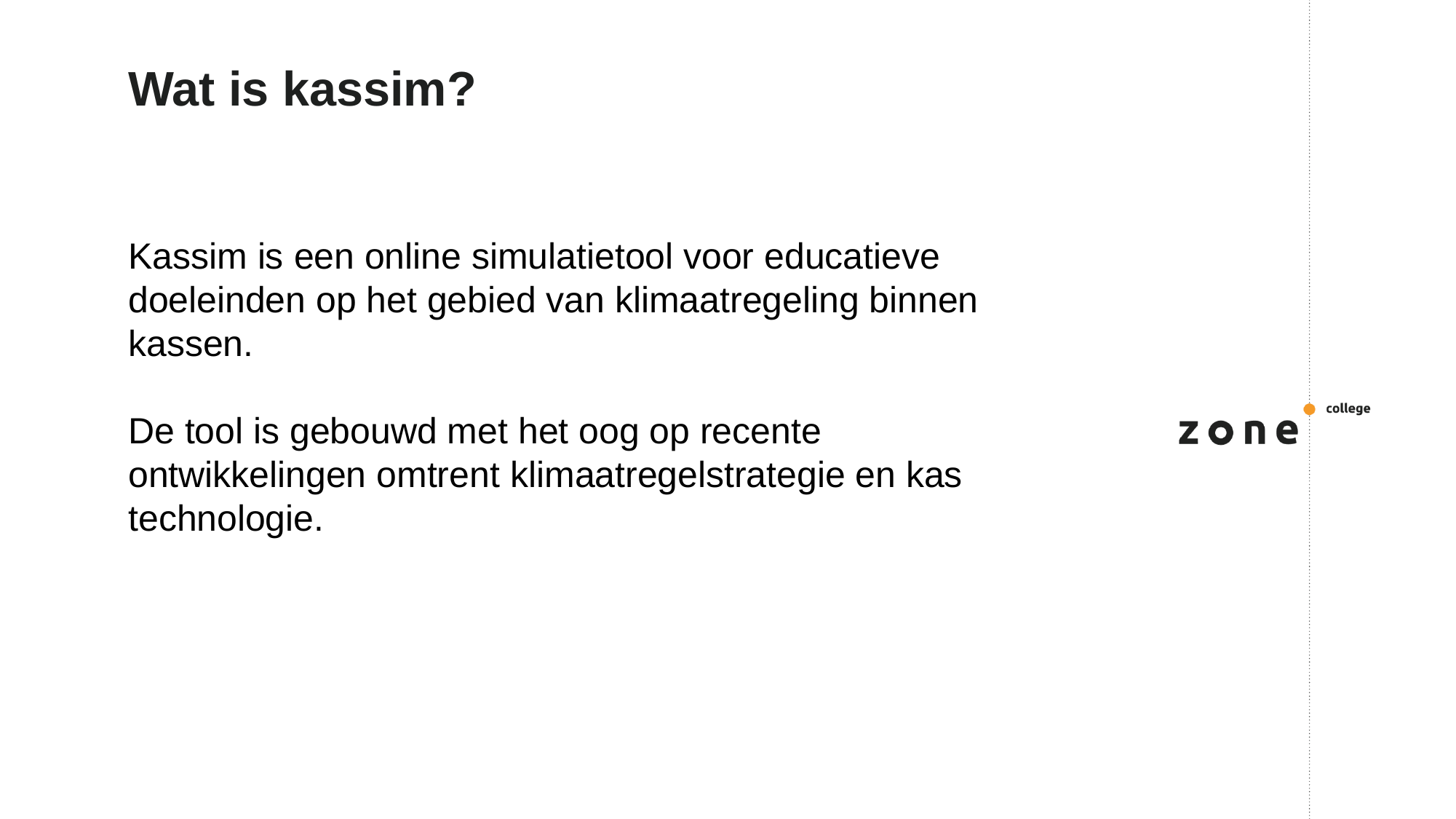

# Wat is kassim?
Kassim is een online simulatietool voor educatieve doeleinden op het gebied van klimaatregeling binnen kassen.

De tool is gebouwd met het oog op recente ontwikkelingen omtrent klimaatregelstrategie en kas technologie.